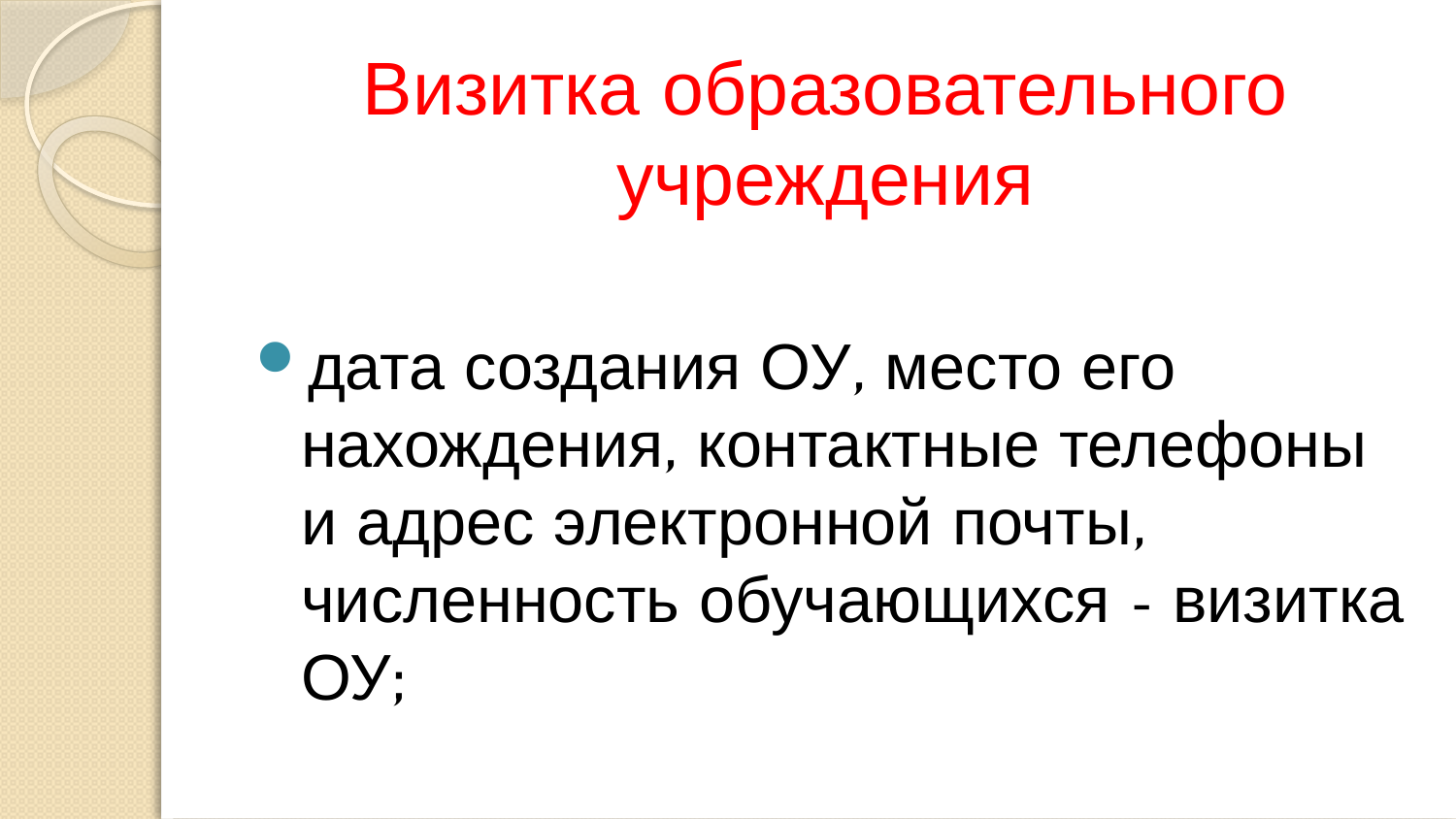

# Визитка образовательного учреждения

дата создания ОУ, место его нахождения, контактные телефоны и адрес электронной почты, численность обучающихся - визитка ОУ;